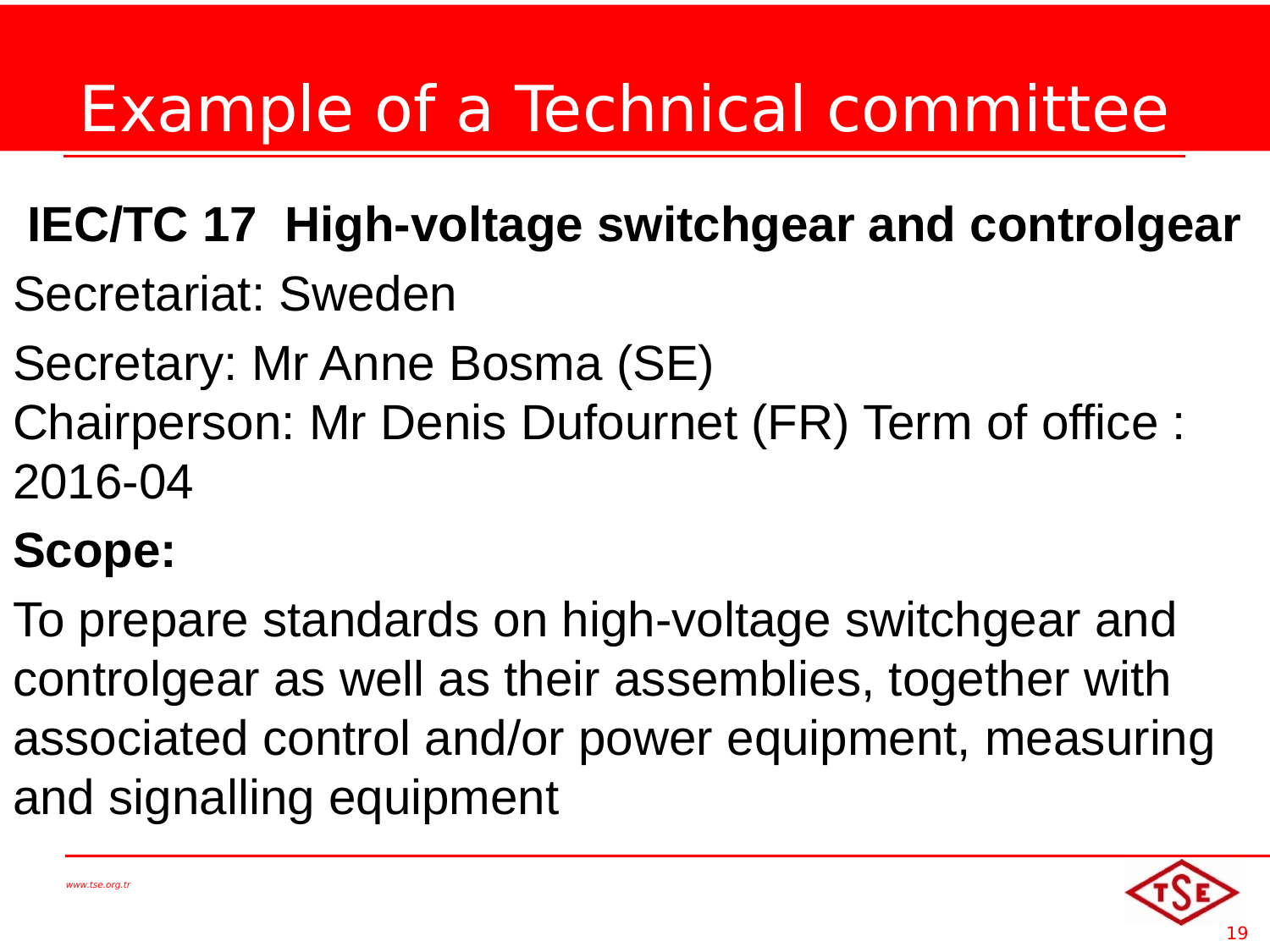

# Example of a Technical committee
IEC/TC 17  High-voltage switchgear and controlgear
Secretariat: Sweden
Secretary: Mr Anne Bosma (SE)
Chairperson: Mr Denis Dufournet (FR) Term of office : 2016-04
Scope:
To prepare standards on high-voltage switchgear and controlgear as well as their assemblies, together with associated control and/or power equipment, measuring and signalling equipment

www.tse.org.tr
19